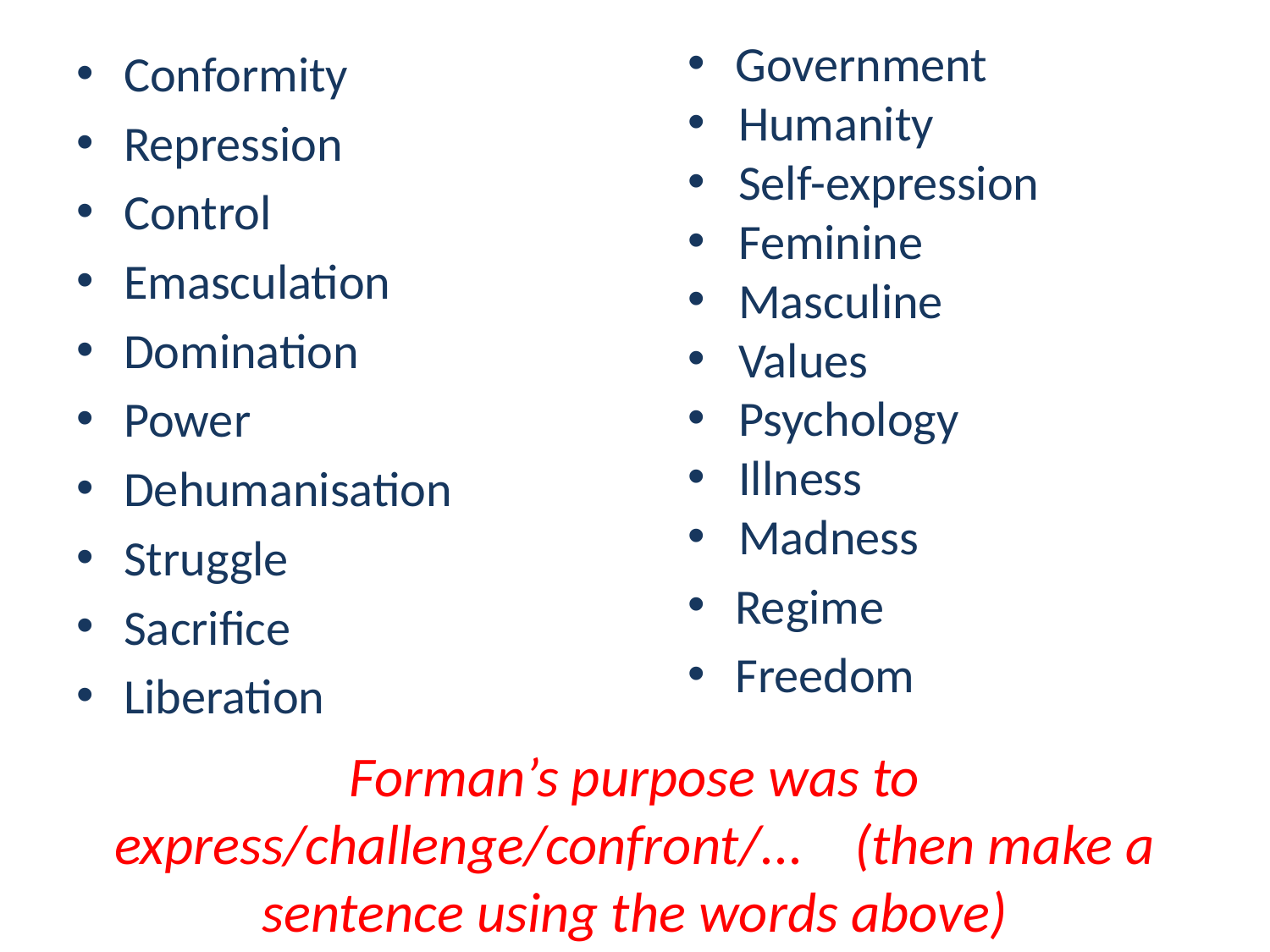

Government
   Humanity
   Self-expression
   Feminine
   Masculine
   Values
   Psychology
   Illness
   Madness
Regime
Freedom

Conformity
Repression
Control
Emasculation
Domination
Power
Dehumanisation
Struggle
Sacrifice
Liberation

Forman’s purpose was to express/challenge/confront/...    (then make a sentence using the words above)